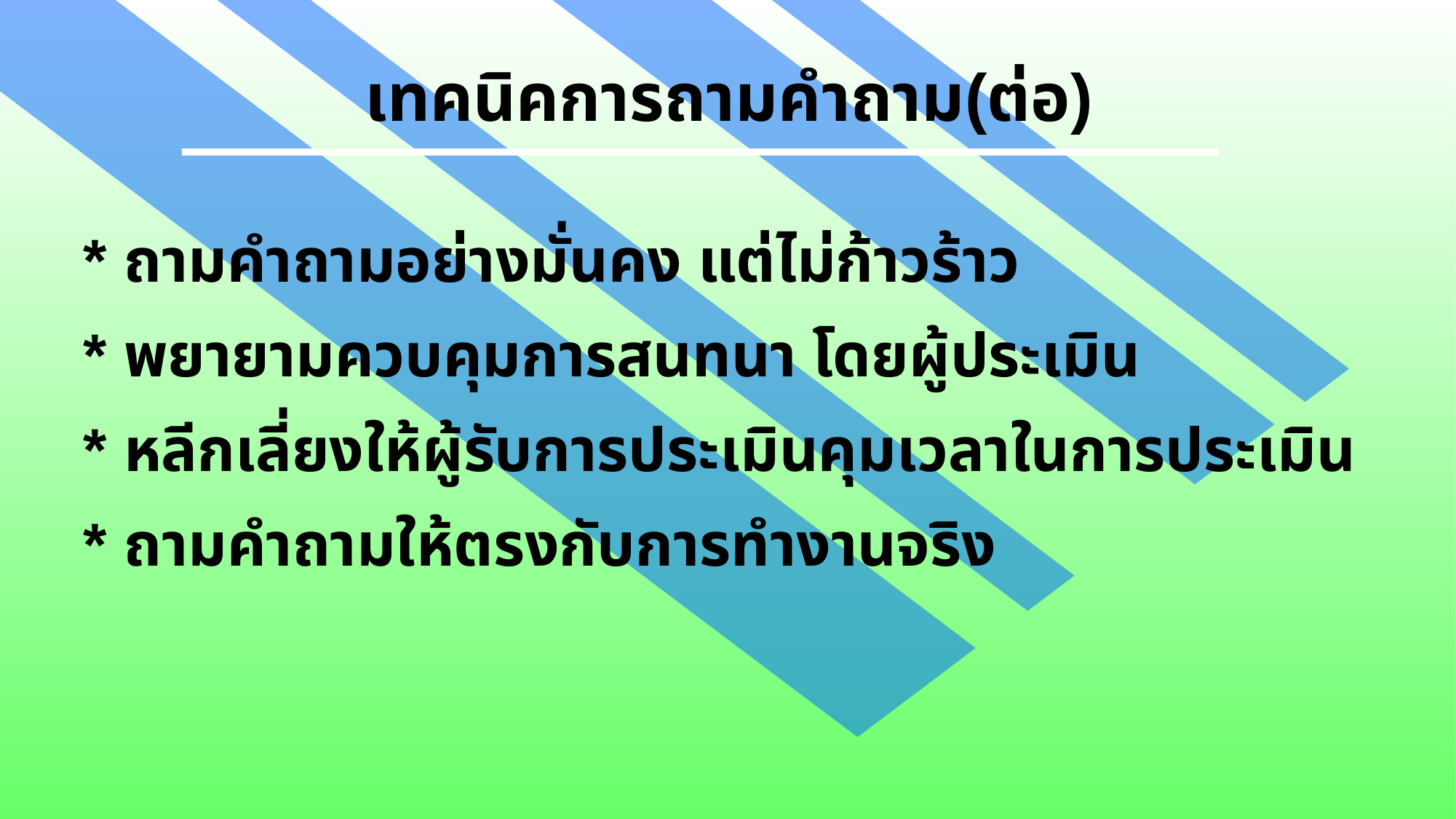

เทคนิคการถามคำถาม(ต่อ)

* ถามคำถามอย่างมั่นคง แต่ไม่ก้าวร้าว
* พยายามควบคุมการสนทนา โดยผู้ประเมิน
* หลีกเลี่ยงให้ผู้รับการประเมินคุมเวลาในการประเมิน
* ถามคำถามให้ตรงกับการทำงานจริง